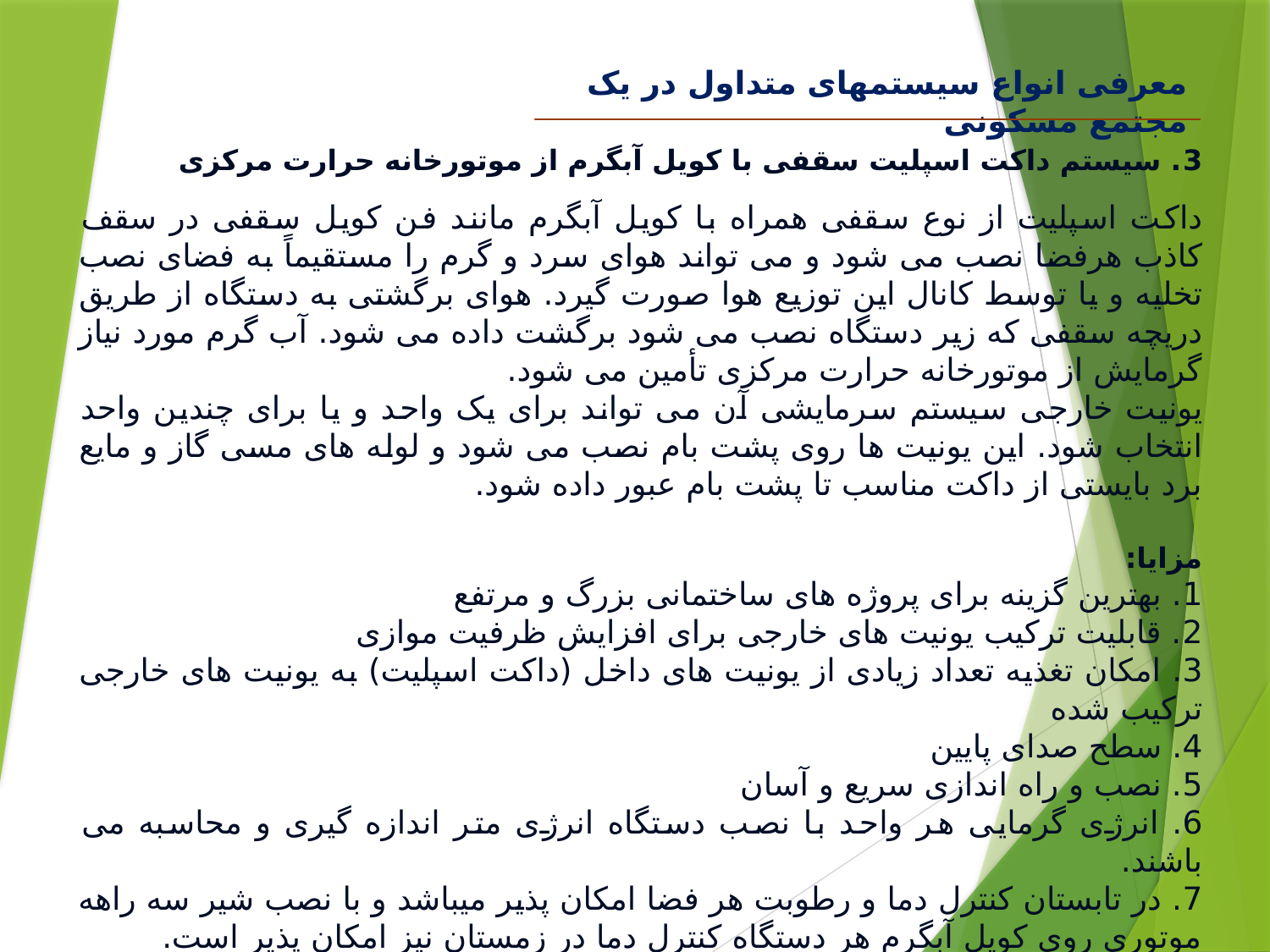

معرفی انواع سیستم‏های متداول در یک مجتمع مسکونی
3. سیستم داکت اسپلیت سقفی با کویل آبگرم از موتورخانه حرارت مرکزی

داکت اسپلیت از نوع سقفی همراه با کویل آبگرم مانند فن کویل سقفی در سقف کاذب هرفضا نصب می شود و می تواند هوای سرد و گرم را مستقیماً به فضای نصب تخلیه و یا توسط کانال این توزیع هوا صورت گیرد. هوای برگشتی به دستگاه از طریق دریچه سقفی که زیر دستگاه نصب می شود برگشت داده می شود. آب گرم مورد نیاز گرمایش از موتورخانه حرارت مرکزی تأمین می شود.
یونیت خارجی سیستم سرمایشی آن می تواند برای یک واحد و یا برای چندین واحد انتخاب شود. این یونیت ها روی پشت بام نصب می شود و لوله های مسی گاز و مایع برد بایستی از داکت مناسب تا پشت بام عبور داده شود.

مزایا:
1. بهترین گزینه برای پروژه های ساختمانی بزرگ و مرتفع
2. قابلیت ترکیب یونیت های خارجی برای افزایش ظرفیت موازی
3. امکان تغذیه تعداد زیادی از یونیت های داخل (داکت اسپلیت) به یونیت های خارجی ترکیب شده
4. سطح صدای پایین
5. نصب و راه اندازی سریع و آسان
6. انرژی گرمایی هر واحد با نصب دستگاه انرژی متر اندازه گیری و محاسبه می باشند.
7. در تابستان کنترل دما و رطوبت هر فضا امکان پذیر می‏باشد و با نصب شیر سه راهه موتوری روی کویل آبگرم هر دستگاه کنترل دما در زمستان نیز امکان پذیر است.